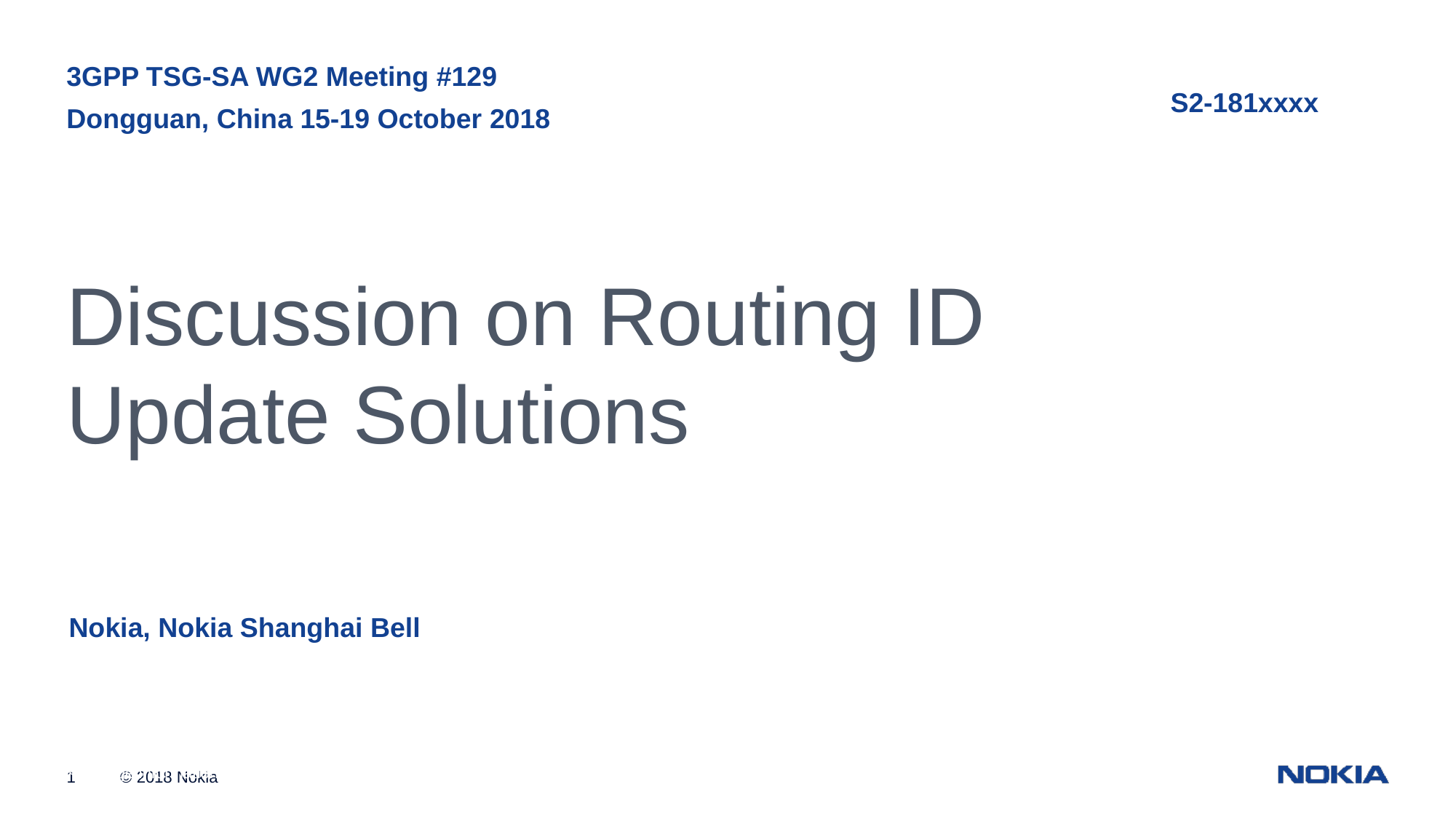

3GPP TSG-SA WG2 Meeting #129
Dongguan, China 15-19 October 2018
# S2-181xxxx
Discussion on Routing ID Update Solutions

Nokia, Nokia Shanghai Bell
<Change information classification in footer>